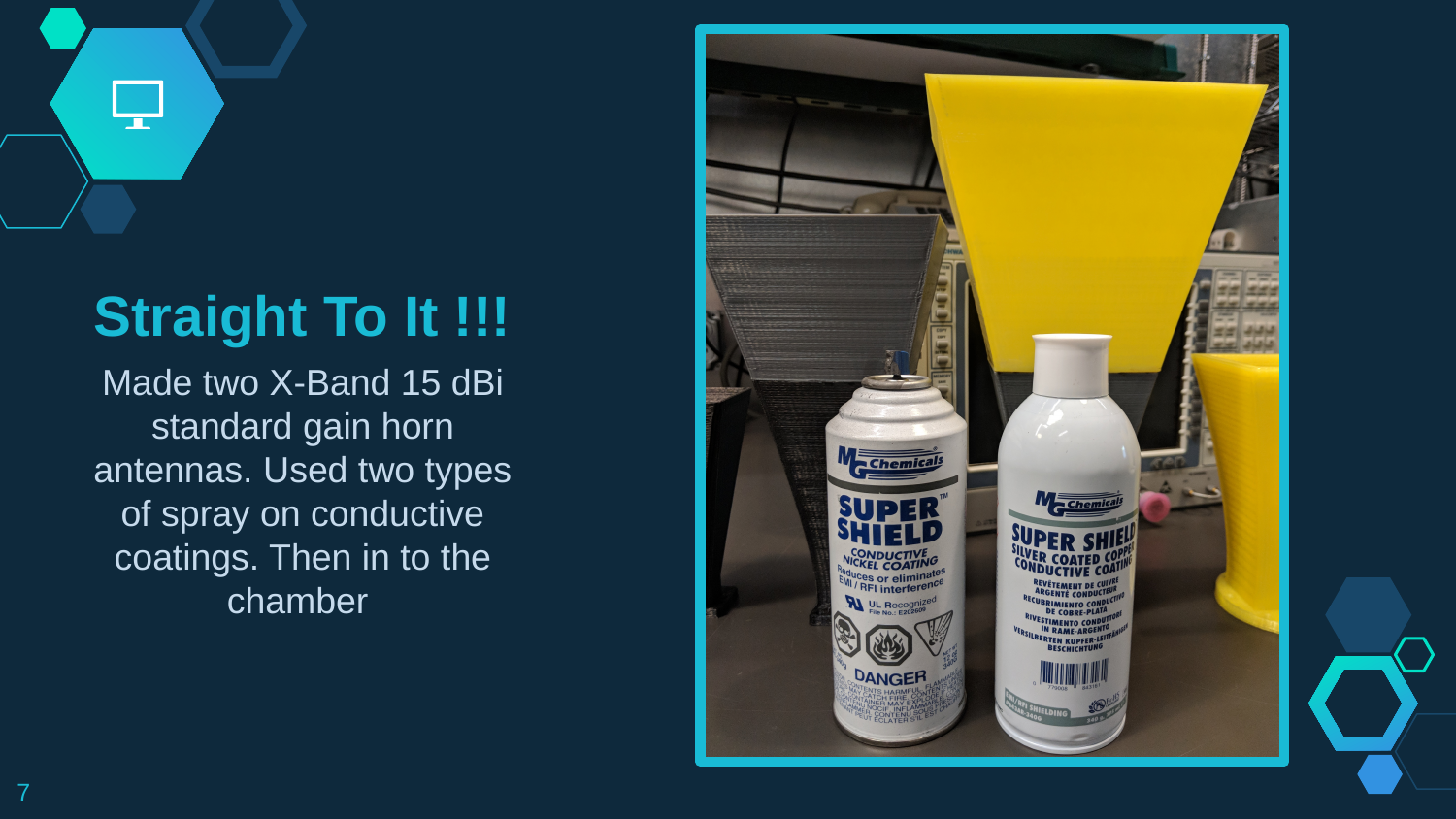

Straight To It !!!
Made two X-Band 15 dBi standard gain horn antennas. Used two types of spray on conductive coatings. Then in to the chamber
7